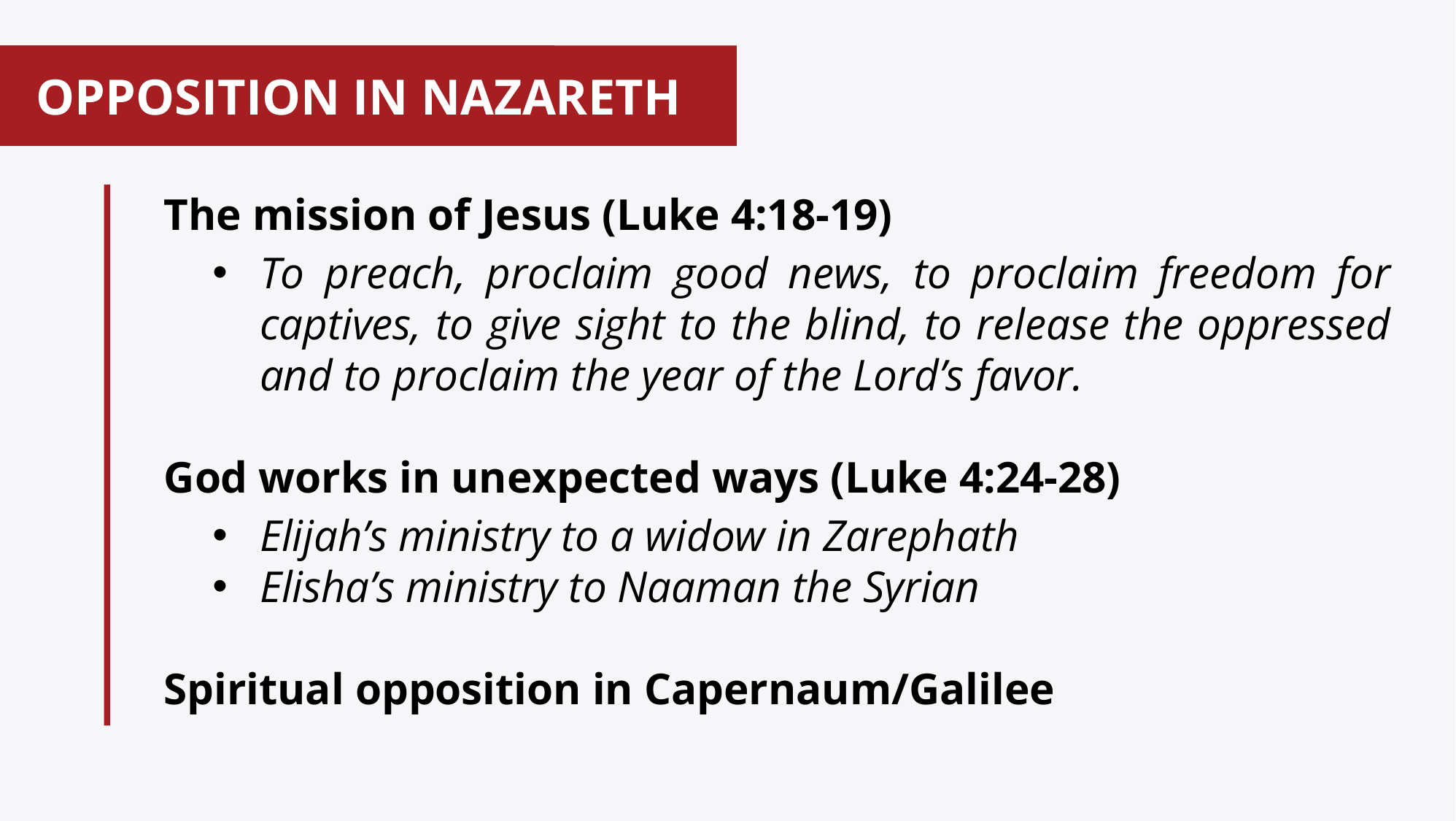

# OPPOSITION IN NAZARETH
The mission of Jesus (Luke 4:18-19)

To preach, proclaim good news, to proclaim freedom for captives, to give sight to the blind, to release the oppressed and to proclaim the year of the Lord’s favor.

God works in unexpected ways (Luke 4:24-28)

Elijah’s ministry to a widow in Zarephath
Elisha’s ministry to Naaman the Syrian

Spiritual opposition in Capernaum/Galilee